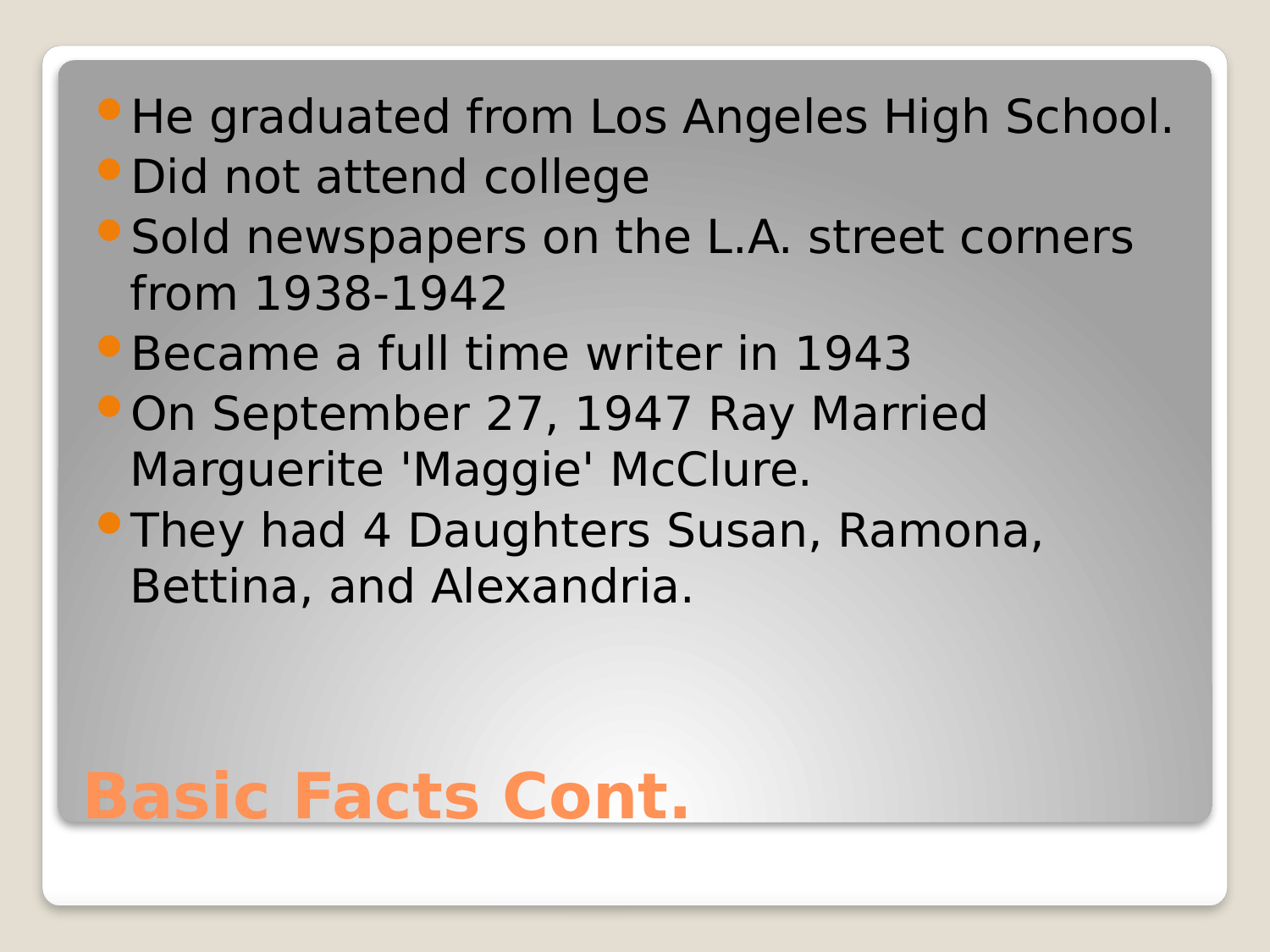

He graduated from Los Angeles High School.
Did not attend college
Sold newspapers on the L.A. street corners from 1938-1942
Became a full time writer in 1943
On September 27, 1947 Ray Married Marguerite 'Maggie' McClure.
They had 4 Daughters Susan, Ramona, Bettina, and Alexandria.
# Basic Facts Cont.